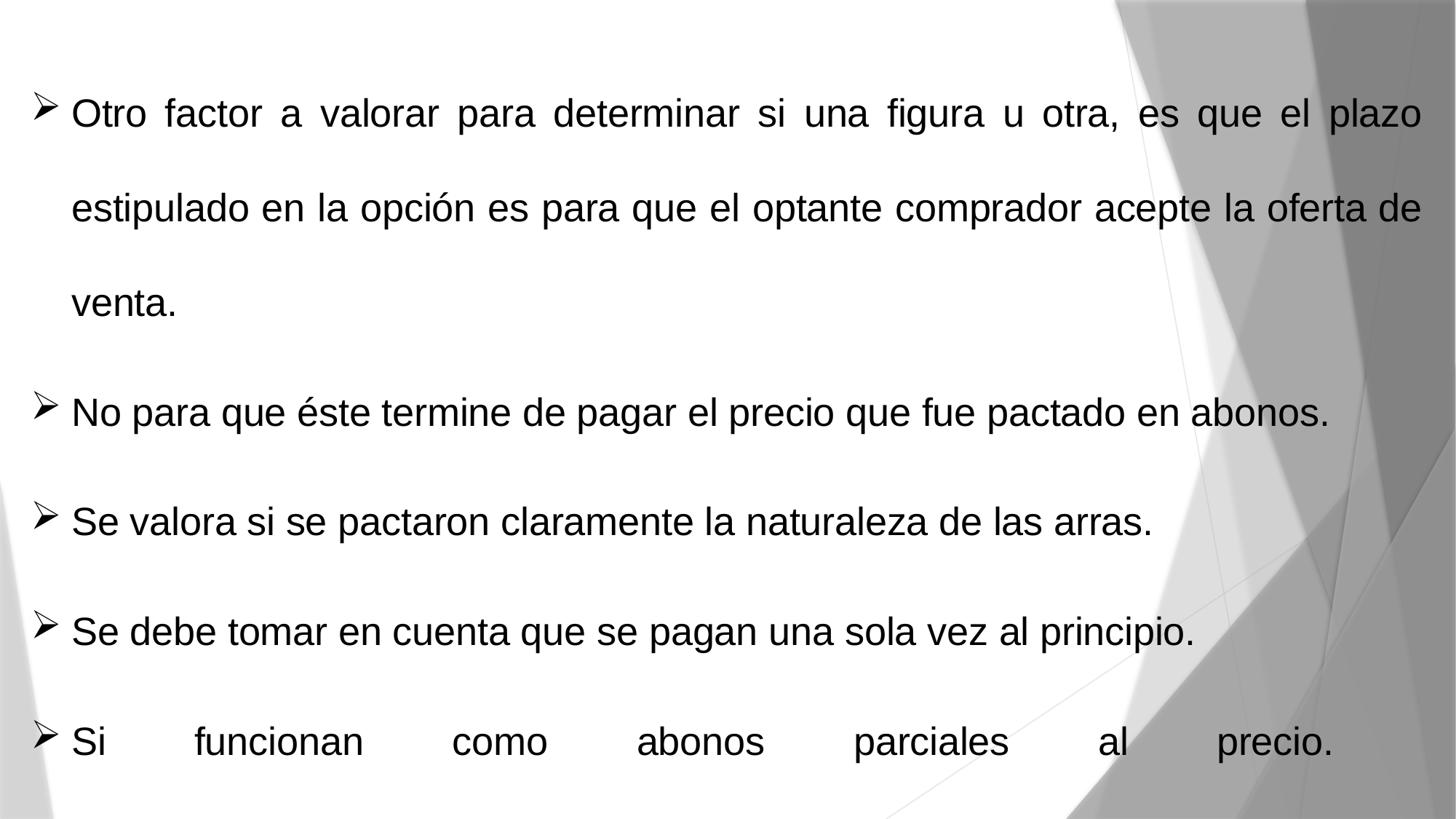

Otro factor a valorar para determinar si una figura u otra, es que el plazo estipulado en la opción es para que el optante comprador acepte la oferta de venta.
No para que éste termine de pagar el precio que fue pactado en abonos.
Se valora si se pactaron claramente la naturaleza de las arras.
Se debe tomar en cuenta que se pagan una sola vez al principio.
Si funcionan como abonos parciales al precio.